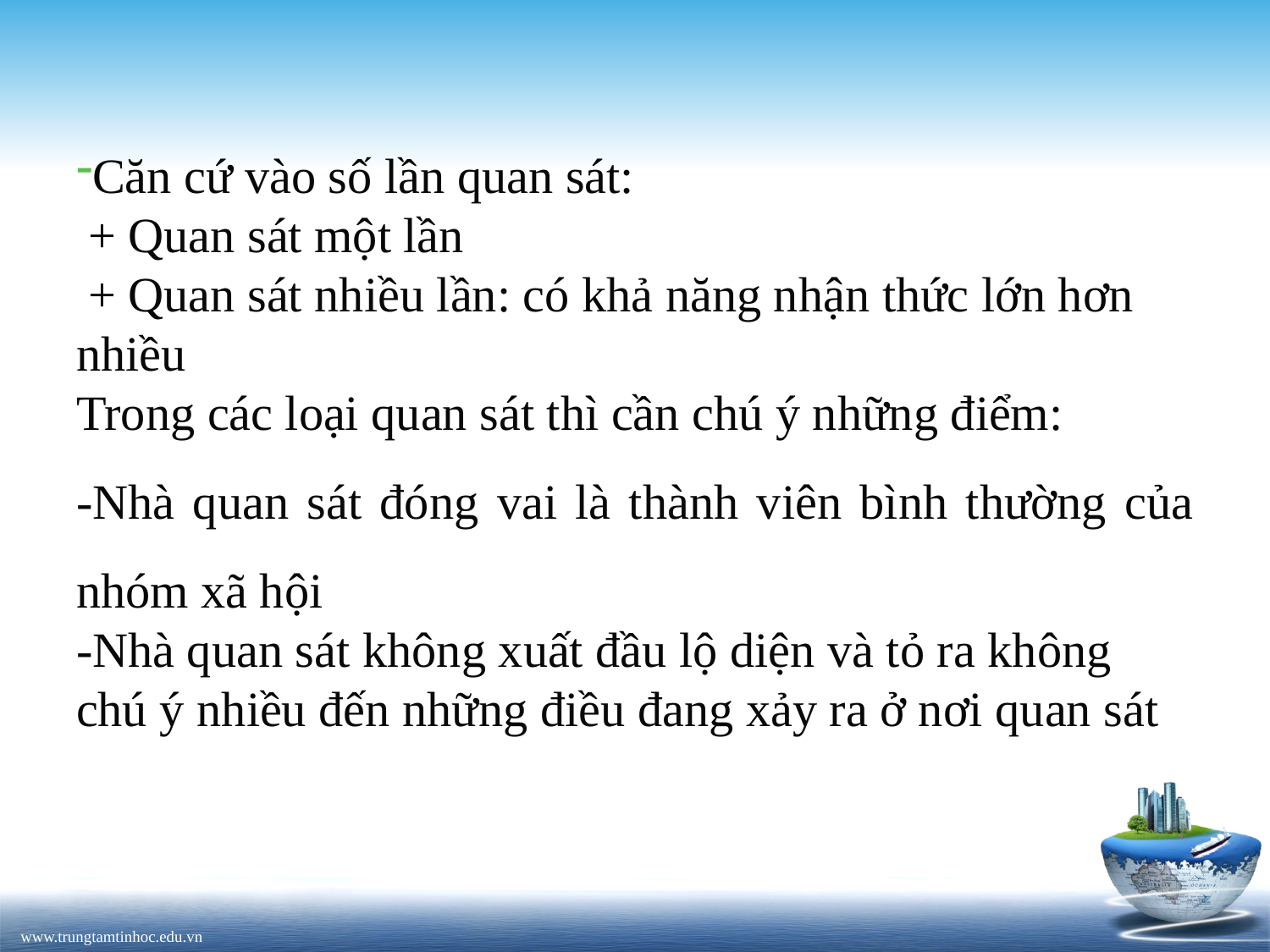

Căn cứ vào số lần quan sát:
 + Quan sát một lần
 + Quan sát nhiều lần: có khả năng nhận thức lớn hơn nhiều
Trong các loại quan sát thì cần chú ý những điểm:
-Nhà quan sát đóng vai là thành viên bình thường của nhóm xã hội
-Nhà quan sát không xuất đầu lộ diện và tỏ ra không chú ý nhiều đến những điều đang xảy ra ở nơi quan sát